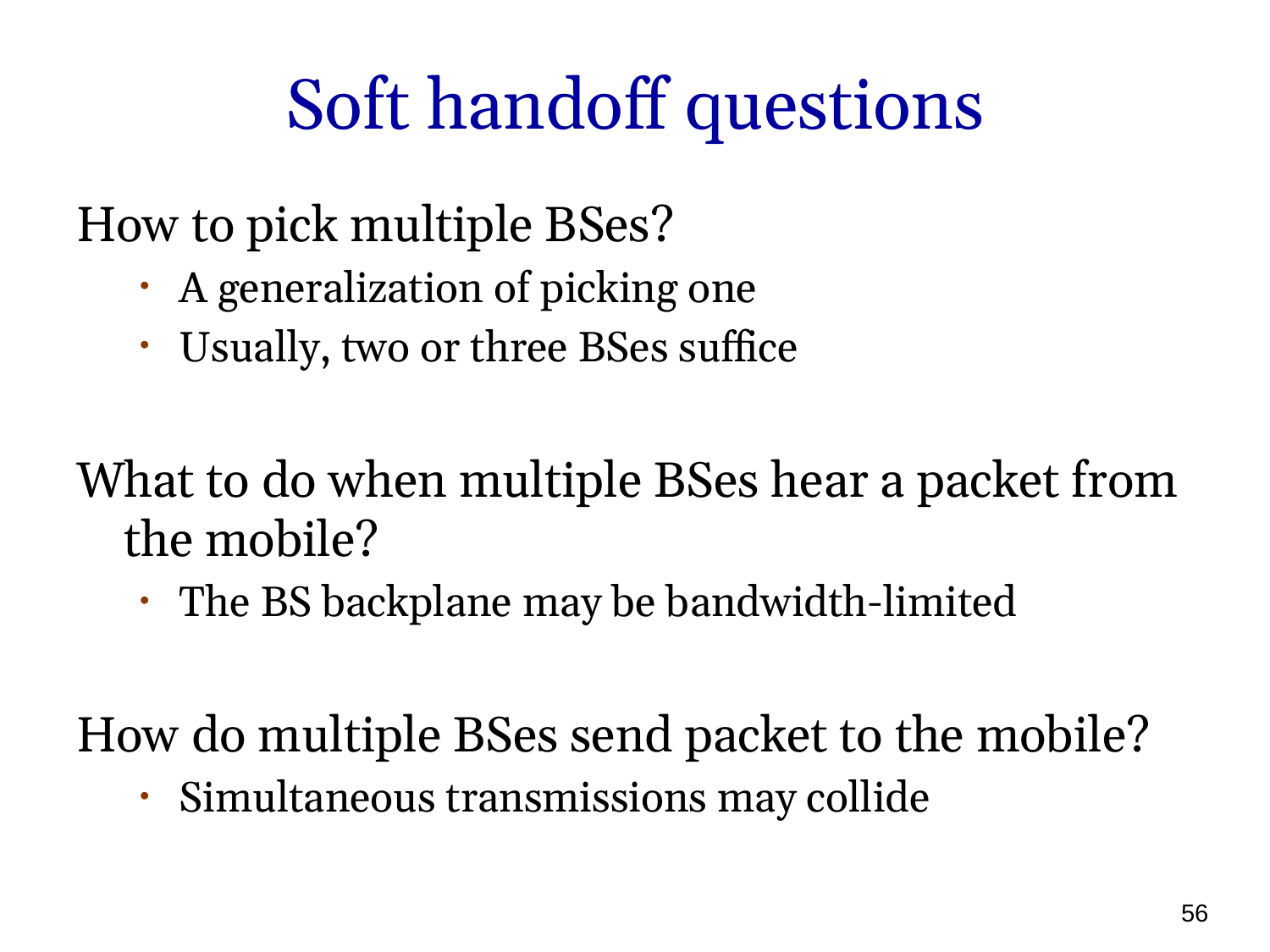

# Soft handoff questions
How to pick multiple BSes?
A generalization of picking one
Usually, two or three BSes suffice

What to do when multiple BSes hear a packet from the mobile?
The BS backplane may be bandwidth-limited

How do multiple BSes send packet to the mobile?
Simultaneous transmissions may collide

56